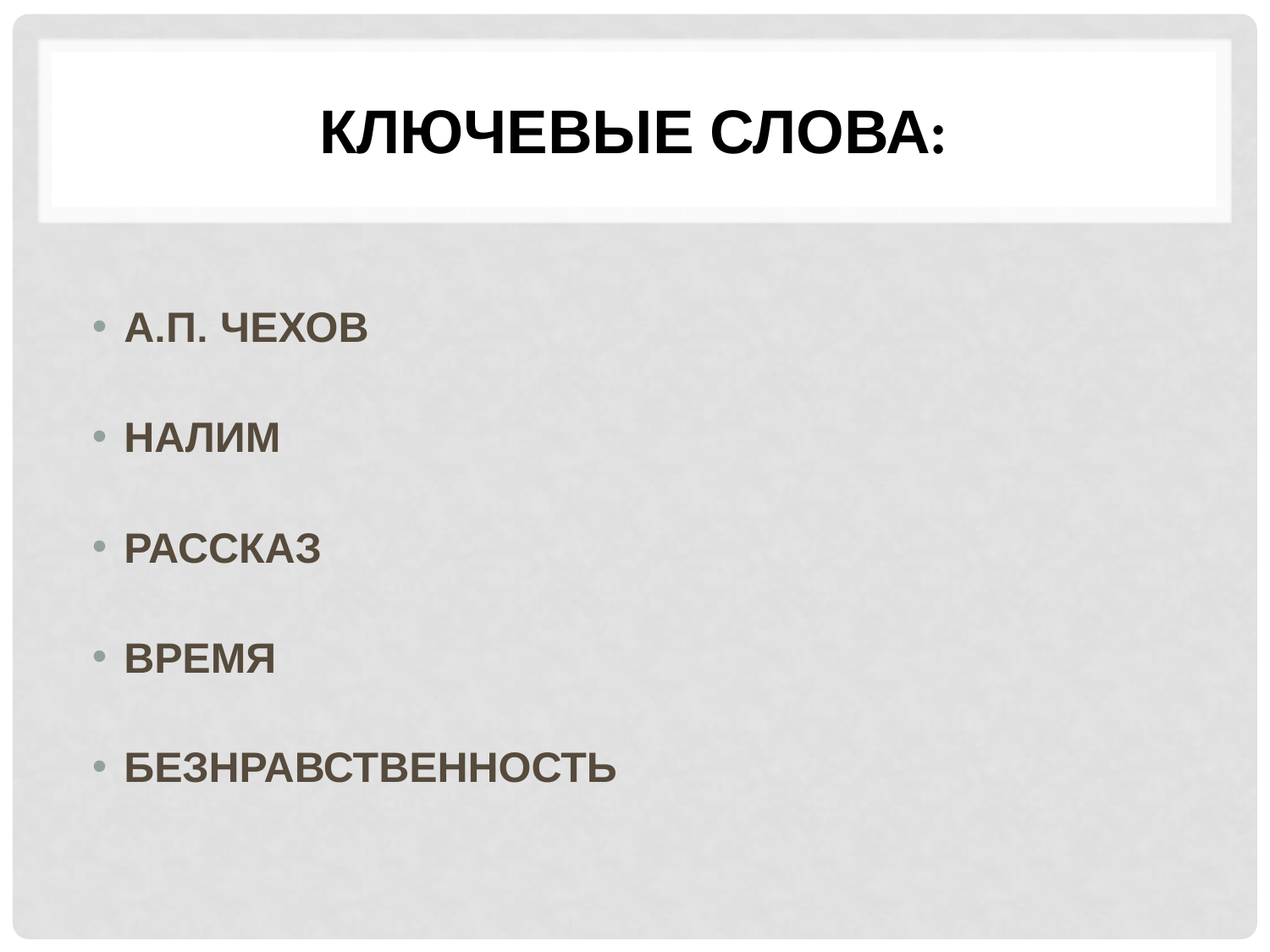

# Ключевые слова:
А.П. ЧЕХОВ
НАЛИМ
РАССКАЗ
ВРЕМЯ
БЕЗНРАВСТВЕННОСТЬ